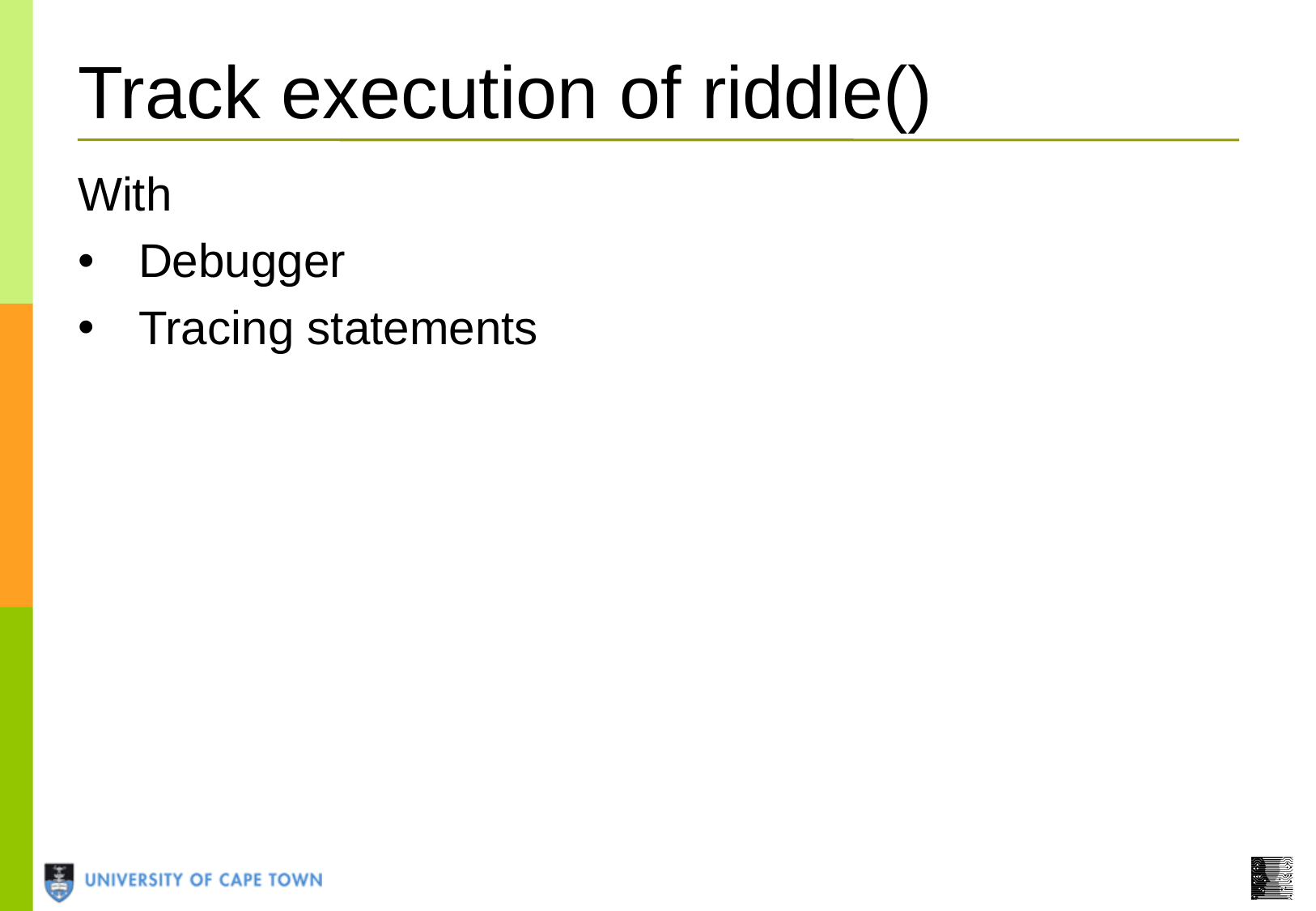

# Track execution of riddle()
With
Debugger
Tracing statements